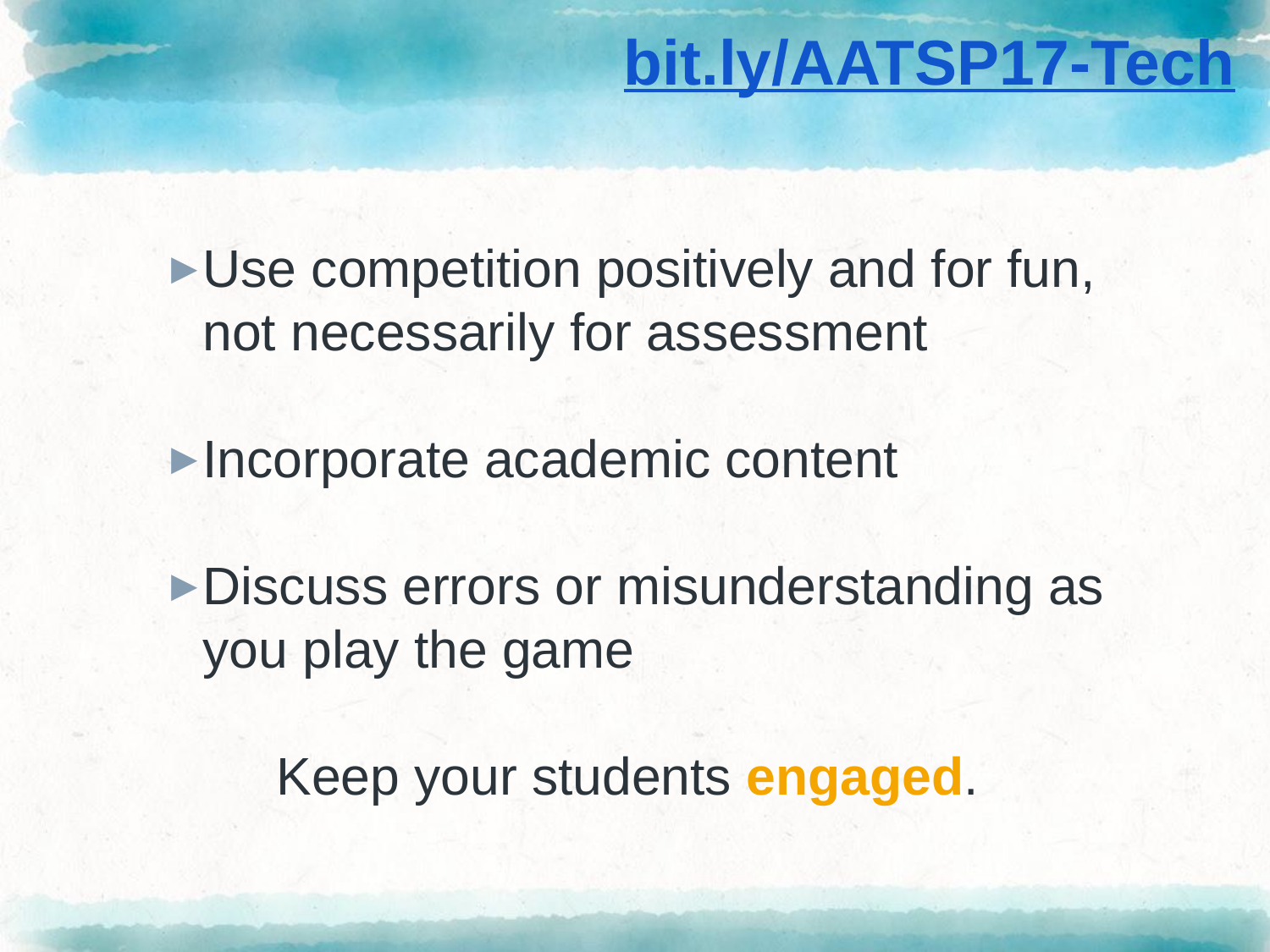

bit.ly/AATSP17-Tech

Use competition positively and for fun, not necessarily for assessment

Incorporate academic content

Discuss errors or misunderstanding as you play the game

Keep your students engaged.